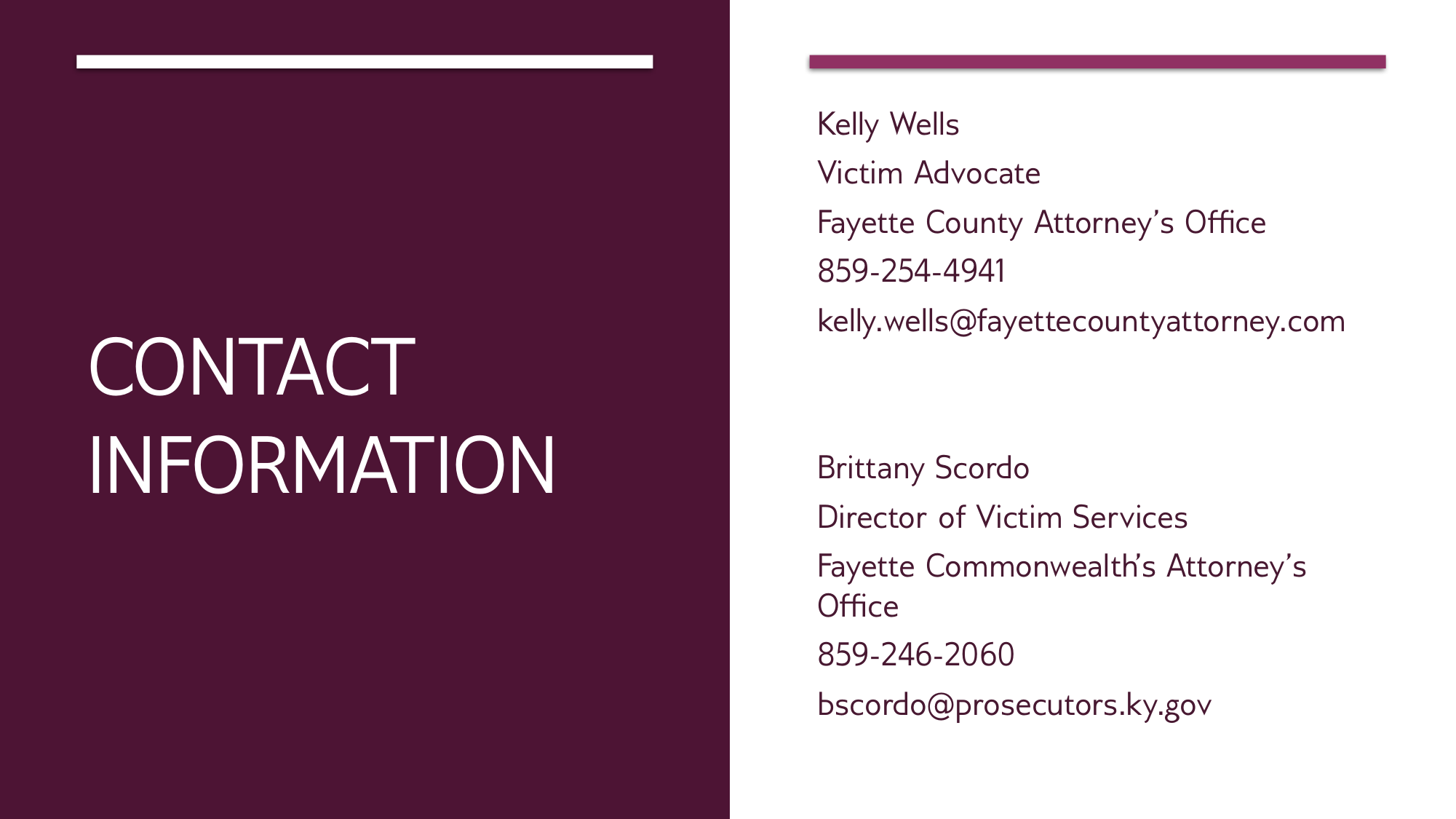

# CONTACT INFORMATION
Kelly Wells
Victim Advocate
Fayette County Attorney’s Office
859-254-4941
kelly.wells@fayettecountyattorney.com

Brittany Scordo
Director of Victim Services
Fayette Commonwealth’s Attorney’s Office
859-246-2060
bscordo@prosecutors.ky.gov